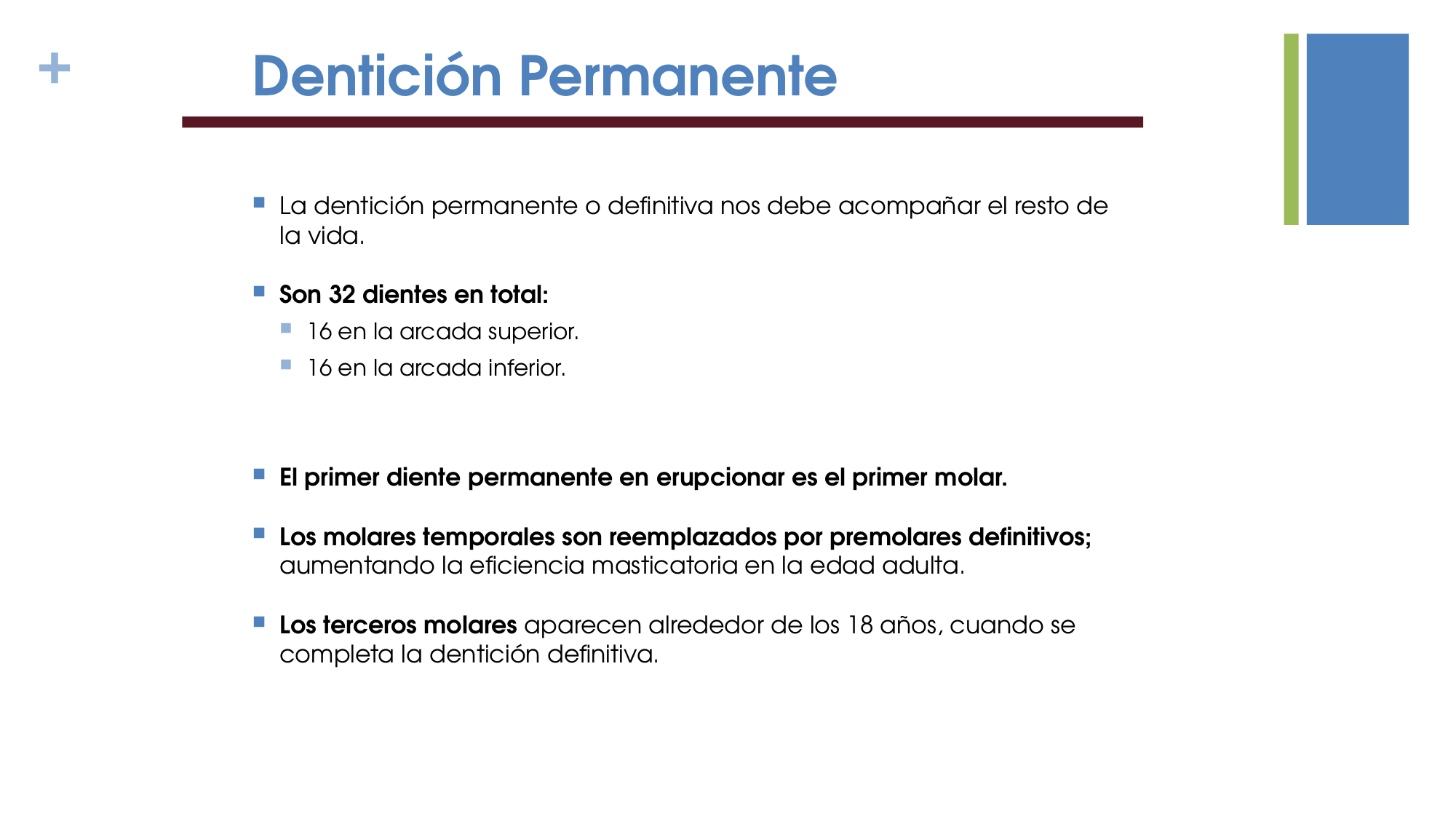

# Dentición Permanente

La dentición permanente o definitiva nos debe acompañar el resto de la vida.
Son 32 dientes en total:
16 en la arcada superior.
16 en la arcada inferior.

El primer diente permanente en erupcionar es el primer molar.
Los molares temporales son reemplazados por premolares definitivos; aumentando la eficiencia masticatoria en la edad adulta.
Los terceros molares aparecen alrededor de los 18 años, cuando se completa la dentición definitiva.